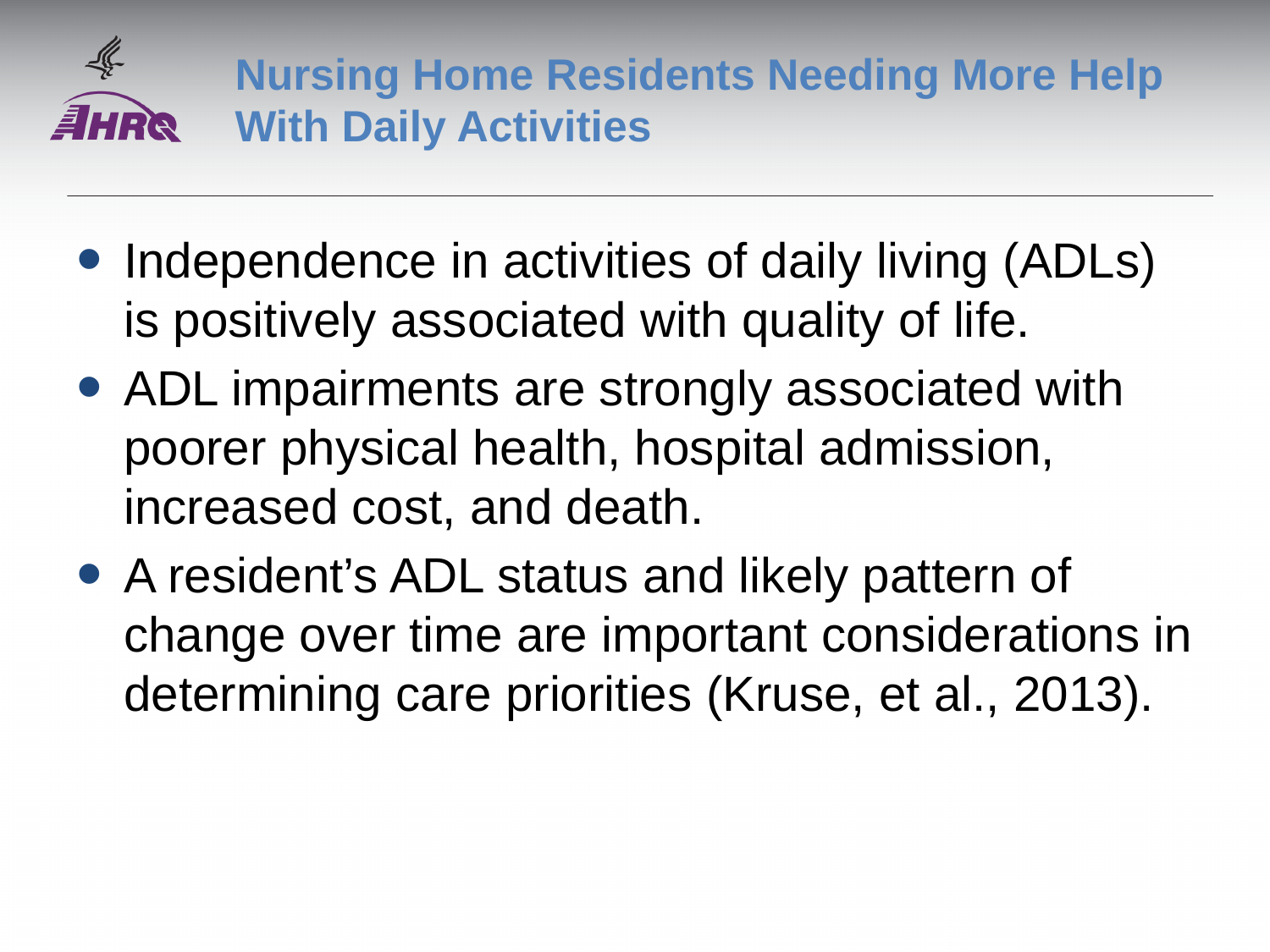

# Nursing Home Residents Needing More Help With Daily Activities
Independence in activities of daily living (ADLs) is positively associated with quality of life.
ADL impairments are strongly associated with poorer physical health, hospital admission, increased cost, and death.
A resident’s ADL status and likely pattern of change over time are important considerations in determining care priorities (Kruse, et al., 2013).